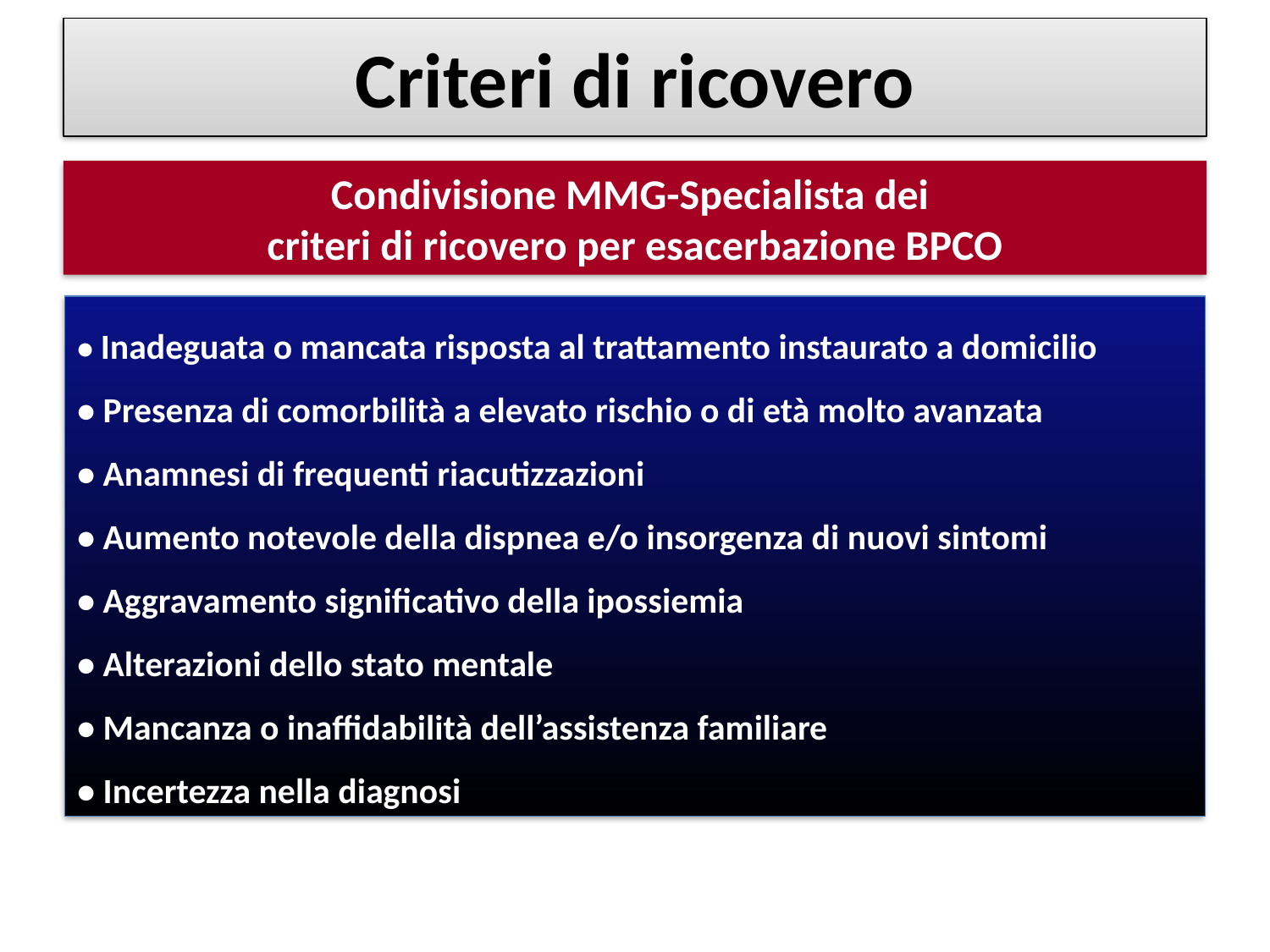

Criteri di ricovero
Condivisione MMG-Specialista dei
criteri di ricovero per esacerbazione BPCO
• Inadeguata o mancata risposta al trattamento instaurato a domicilio
• Presenza di comorbilità a elevato rischio o di età molto avanzata
• Anamnesi di frequenti riacutizzazioni
• Aumento notevole della dispnea e/o insorgenza di nuovi sintomi
• Aggravamento significativo della ipossiemia
• Alterazioni dello stato mentale
• Mancanza o inaffidabilità dell’assistenza familiare
• Incertezza nella diagnosi